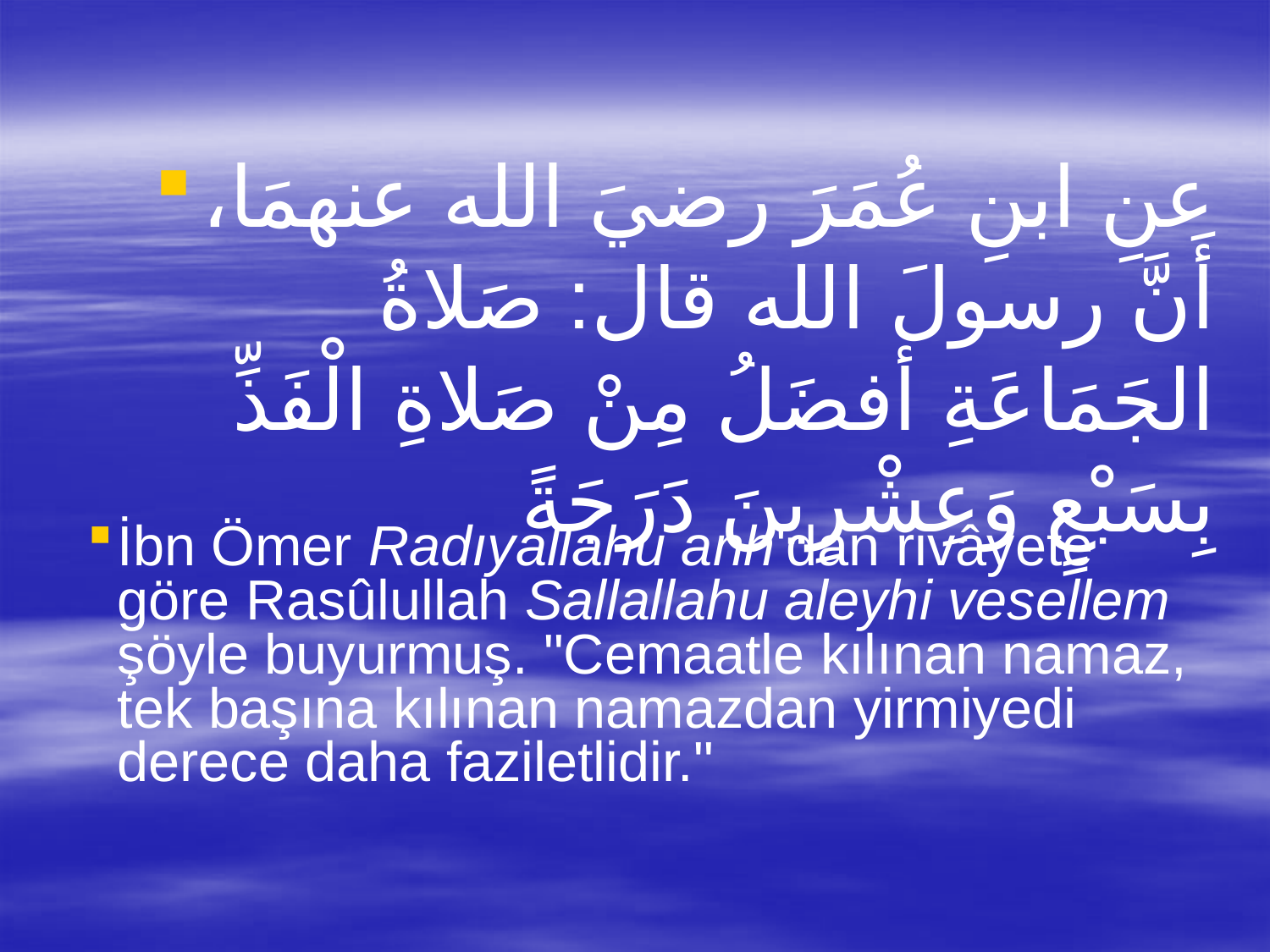

عنِ ابنِ عُمَرَ رضيَ الله عنهمَا، أَنَّ رسولَ الله قال: صَلاةُ الجَمَاعَةِ أفضَلُ مِنْ صَلاةِ الْفَذِّ بِسَبْعٍ وَعِشْرِينَ دَرَجَةً
İbn Ömer Radıyallahu anh'dan rivâyete göre Rasûlullah Sallallahu aleyhi vesellem şöyle buyurmuş. "Cemaatle kılınan namaz, tek başına kılınan namazdan yirmiyedi derece daha faziletlidir."